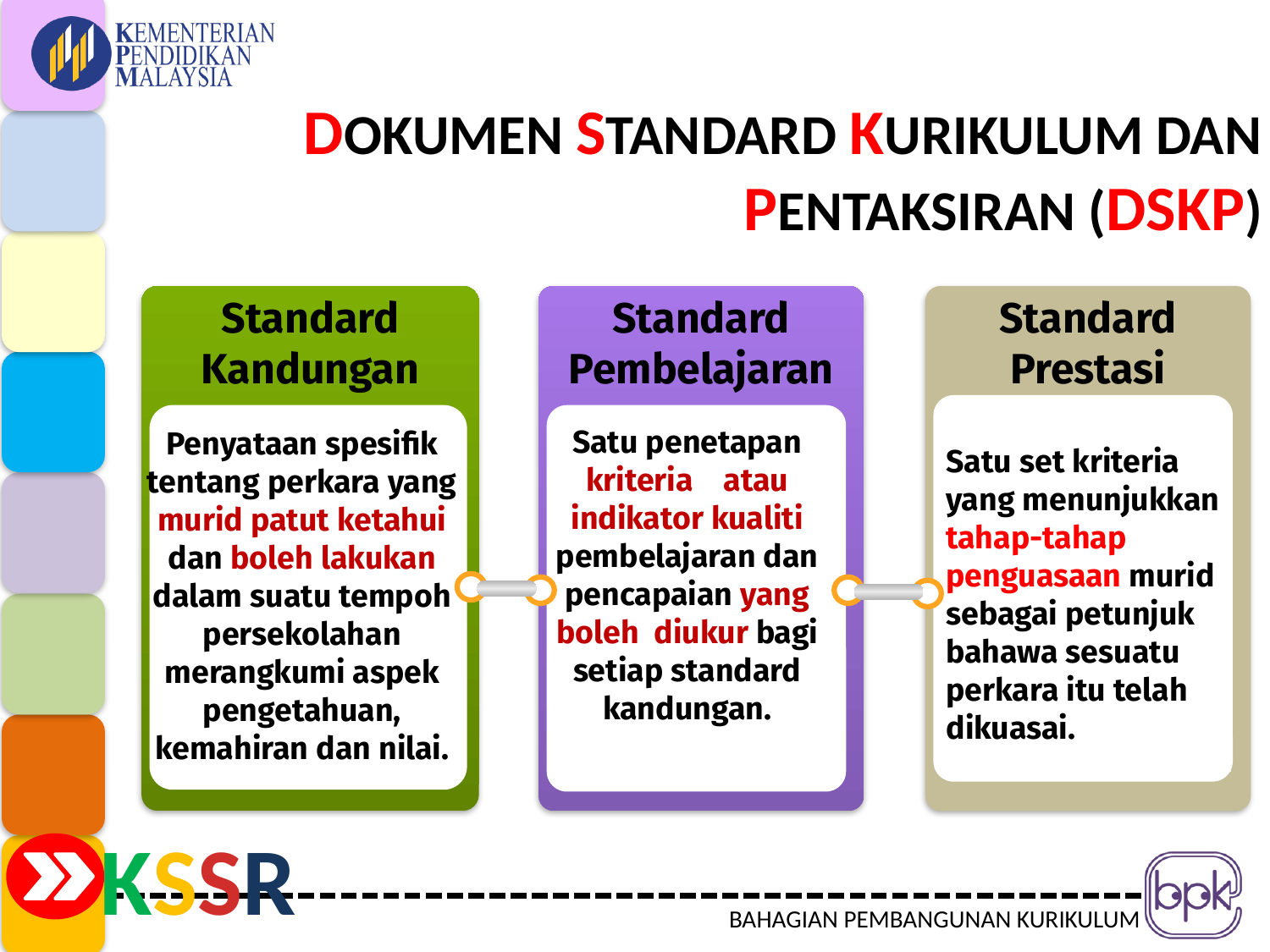

# DOKUMEN STANDARD KURIKULUM DAN PENTAKSIRAN (DSKP)
Standard Kandungan
Standard Pembelajaran
Standard Prestasi

Satu set kriteria  yang menunjukkan tahap-tahap penguasaan murid sebagai petunjuk bahawa sesuatu perkara itu telah dikuasai.
Satu penetapan kriteria    atau indikator kualiti pembelajaran dan pencapaian yang boleh  diukur bagi setiap standard kandungan.
Penyataan spesifik tentang perkara yang murid patut ketahui dan boleh lakukan dalam suatu tempoh persekolahan merangkumi aspek pengetahuan, kemahiran dan nilai.